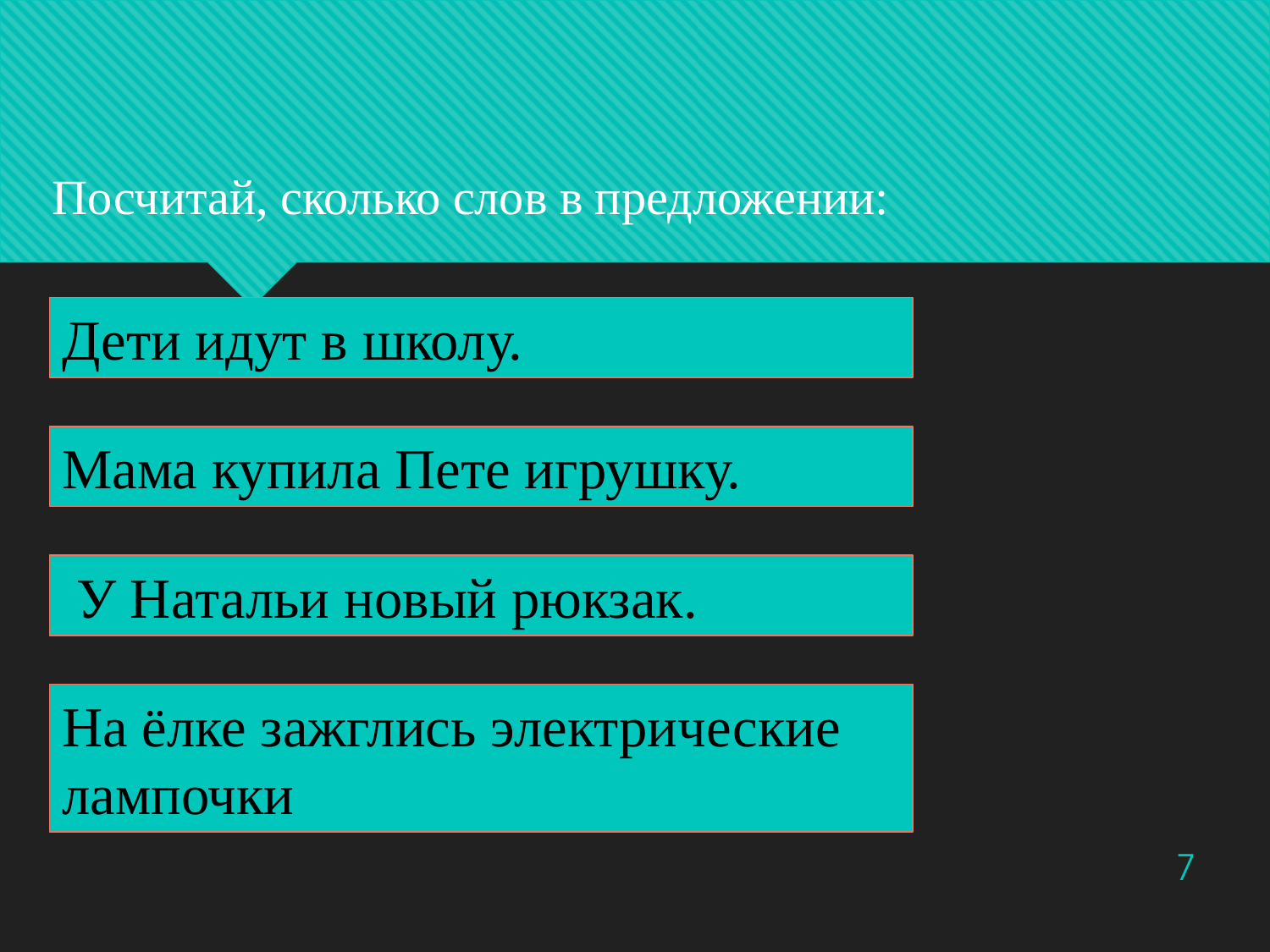

Посчитай, сколько слов в предложении:
Дети идут в школу.
Мама купила Пете игрушку.
 У Натальи новый рюкзак.
На ёлке зажглись электрические лампочки
7